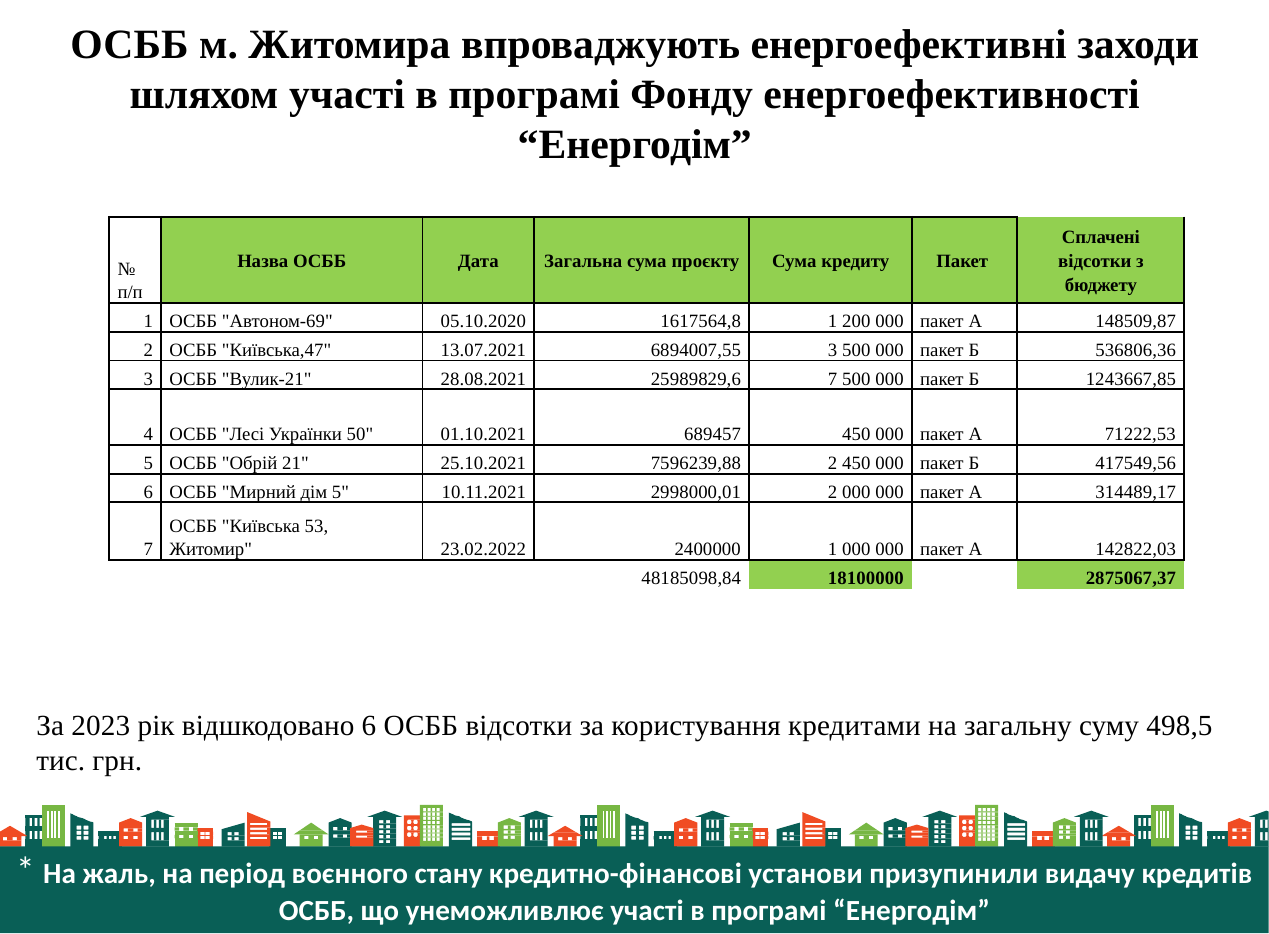

# ОСББ м. Житомира впроваджують енергоефективні заходи шляхом участі в програмі Фонду енергоефективності “Енергодім”
1 рік
| № п/п | Назва ОСББ | Дата | Загальна сума проєкту | Сума кредиту | Пакет | Сплачені відсотки з бюджету |
| --- | --- | --- | --- | --- | --- | --- |
| 1 | ОСББ "Автоном-69" | 05.10.2020 | 1617564,8 | 1 200 000 | пакет А | 148509,87 |
| 2 | ОСББ "Київська,47" | 13.07.2021 | 6894007,55 | 3 500 000 | пакет Б | 536806,36 |
| 3 | ОСББ "Вулик-21" | 28.08.2021 | 25989829,6 | 7 500 000 | пакет Б | 1243667,85 |
| 4 | ОСББ "Лесі Українки 50" | 01.10.2021 | 689457 | 450 000 | пакет А | 71222,53 |
| 5 | ОСББ "Обрій 21" | 25.10.2021 | 7596239,88 | 2 450 000 | пакет Б | 417549,56 |
| 6 | ОСББ "Мирний дім 5" | 10.11.2021 | 2998000,01 | 2 000 000 | пакет А | 314489,17 |
| 7 | ОСББ "Київська 53, Житомир" | 23.02.2022 | 2400000 | 1 000 000 | пакет А | 142822,03 |
|  |  |  | 48185098,84 | 18100000 |  | 2875067,37 |
-5 років
2-3 роки
За 2023 рік відшкодовано 6 ОСББ відсотки за користування кредитами на загальну суму 498,5 тис. грн. в

* На жаль, на період воєнного стану кредитно-фінансові установи призупинили видачу кредитів ОСББ, що унеможливлює участі в програмі “Енергодім”